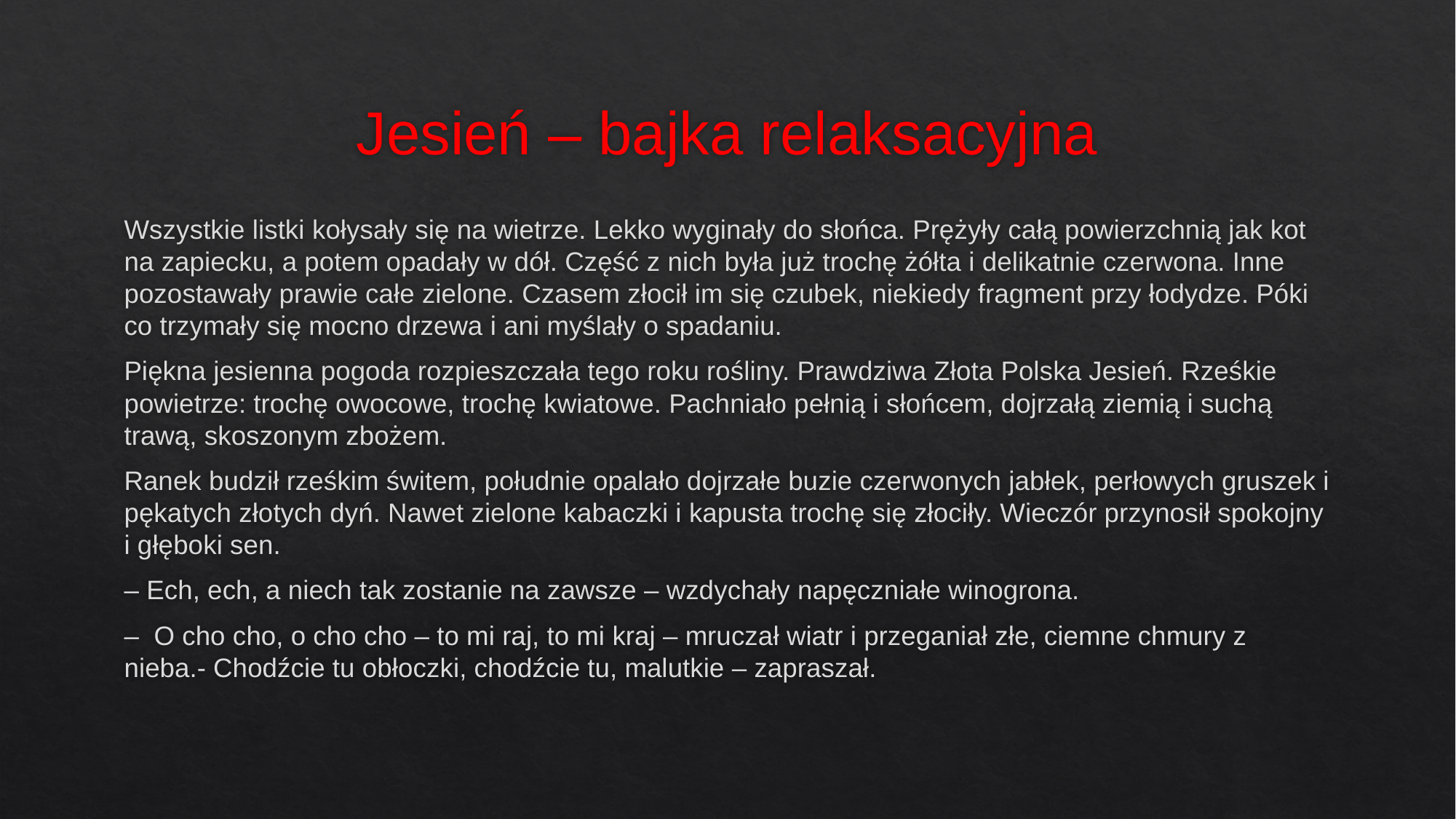

# Jesień – bajka relaksacyjna
Wszystkie listki kołysały się na wietrze. Lekko wyginały do słońca. Prężyły całą powierzchnią jak kot na zapiecku, a potem opadały w dół. Część z nich była już trochę żółta i delikatnie czerwona. Inne pozostawały prawie całe zielone. Czasem złocił im się czubek, niekiedy fragment przy łodydze. Póki co trzymały się mocno drzewa i ani myślały o spadaniu.
Piękna jesienna pogoda rozpieszczała tego roku rośliny. Prawdziwa Złota Polska Jesień. Rześkie powietrze: trochę owocowe, trochę kwiatowe. Pachniało pełnią i słońcem, dojrzałą ziemią i suchą trawą, skoszonym zbożem.
Ranek budził rześkim świtem, południe opalało dojrzałe buzie czerwonych jabłek, perłowych gruszek i pękatych złotych dyń. Nawet zielone kabaczki i kapusta trochę się złociły. Wieczór przynosił spokojny i głęboki sen.
– Ech, ech, a niech tak zostanie na zawsze – wzdychały napęczniałe winogrona.
–  O cho cho, o cho cho – to mi raj, to mi kraj – mruczał wiatr i przeganiał złe, ciemne chmury z nieba.- Chodźcie tu obłoczki, chodźcie tu, malutkie – zapraszał.